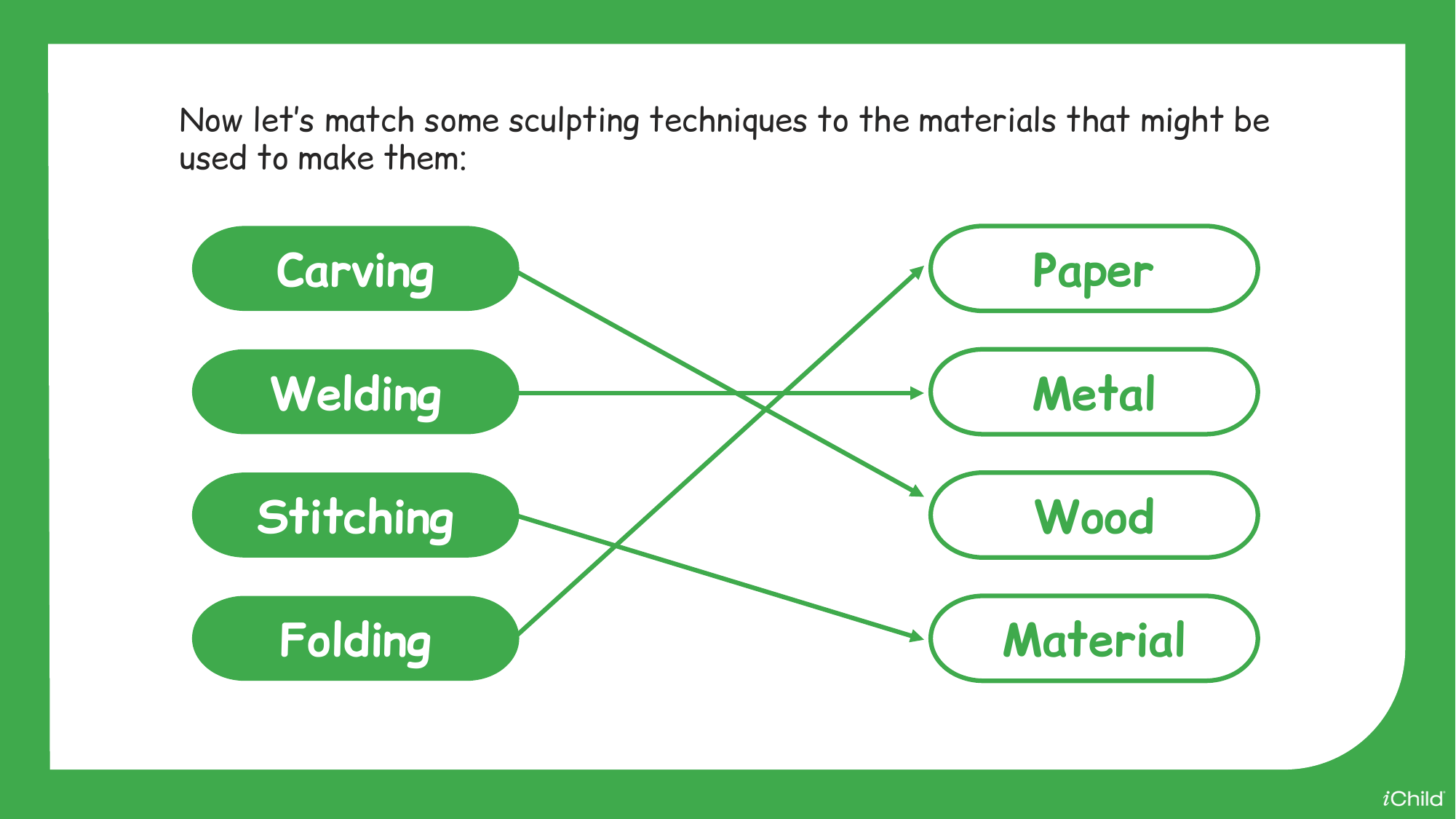

Now let’s match some sculpting techniques to the materials that might be used to make them:
Carving
Paper
Welding
Metal
Stitching
Wood
Folding
Material